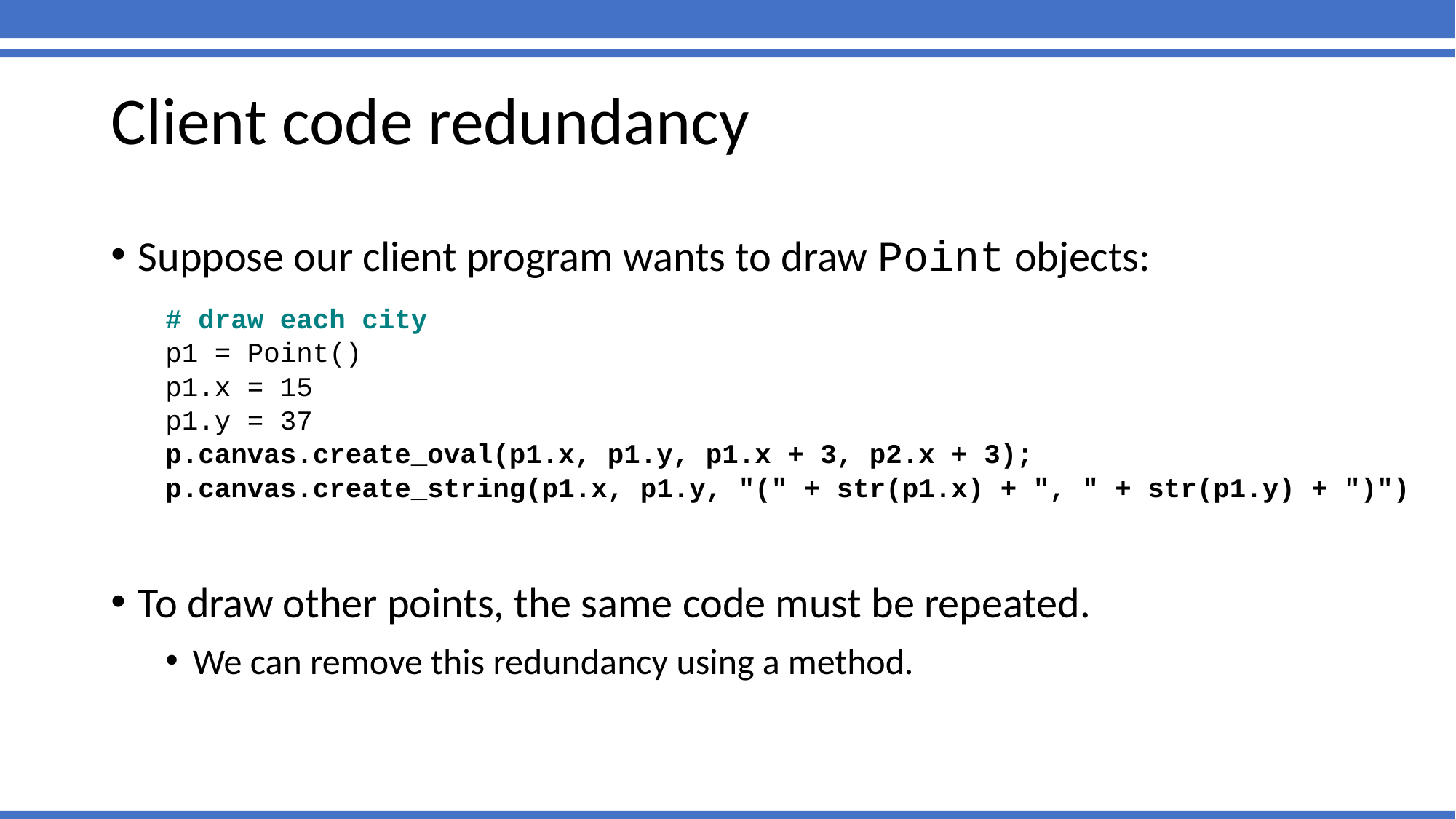

# Client code redundancy
Suppose our client program wants to draw Point objects:

# draw each city
p1 = Point()
p1.x = 15
p1.y = 37
p.canvas.create_oval(p1.x, p1.y, p1.x + 3, p2.x + 3);
p.canvas.create_string(p1.x, p1.y, "(" + str(p1.x) + ", " + str(p1.y) + ")")

To draw other points, the same code must be repeated.
We can remove this redundancy using a method.